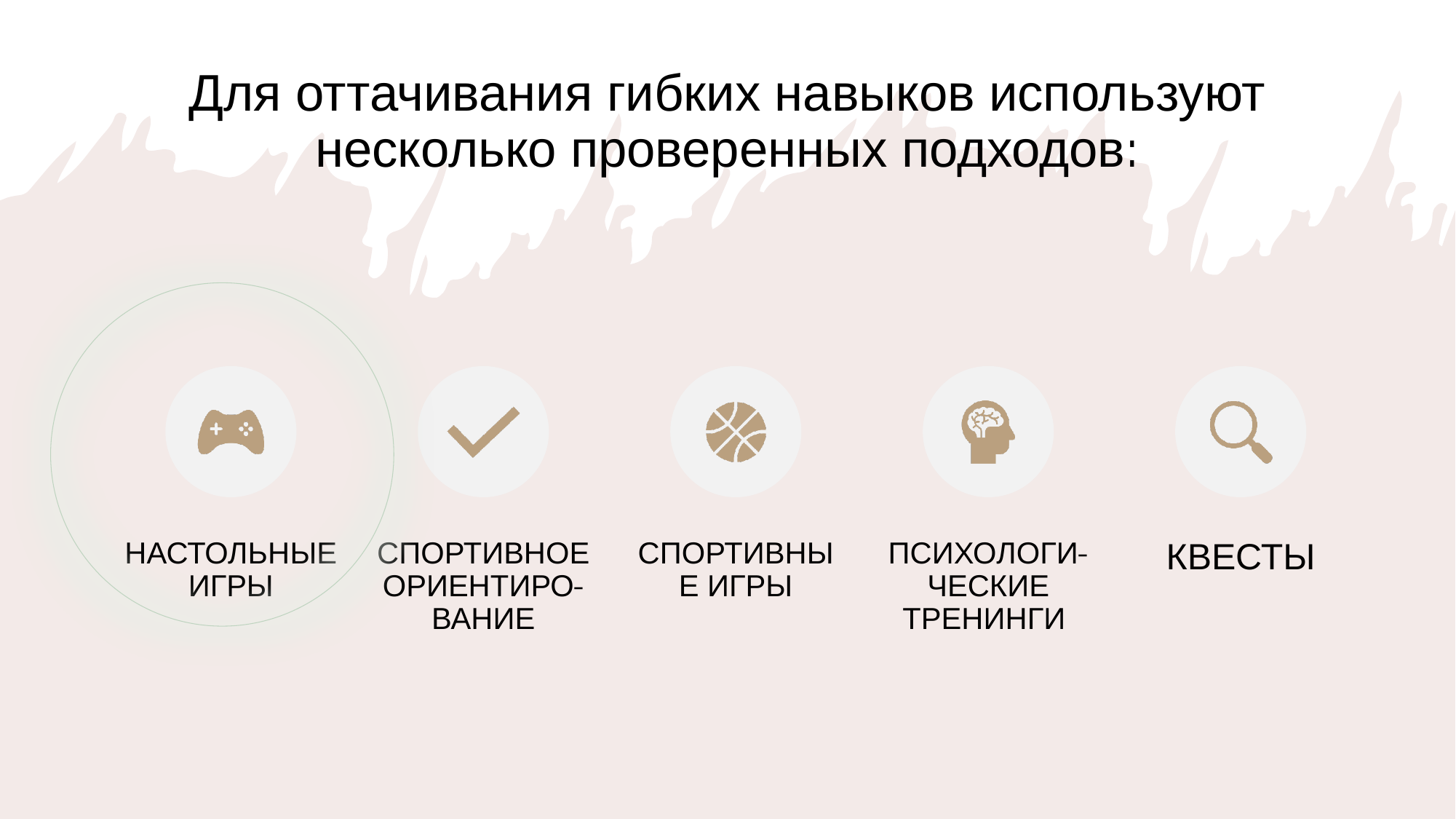

# Для оттачивания гибких навыков используют несколько проверенных подходов:

Настольные игры
Спортивное ориентиро-вание
Спортивные игры
Психологи-ческие тренинги
Квесты